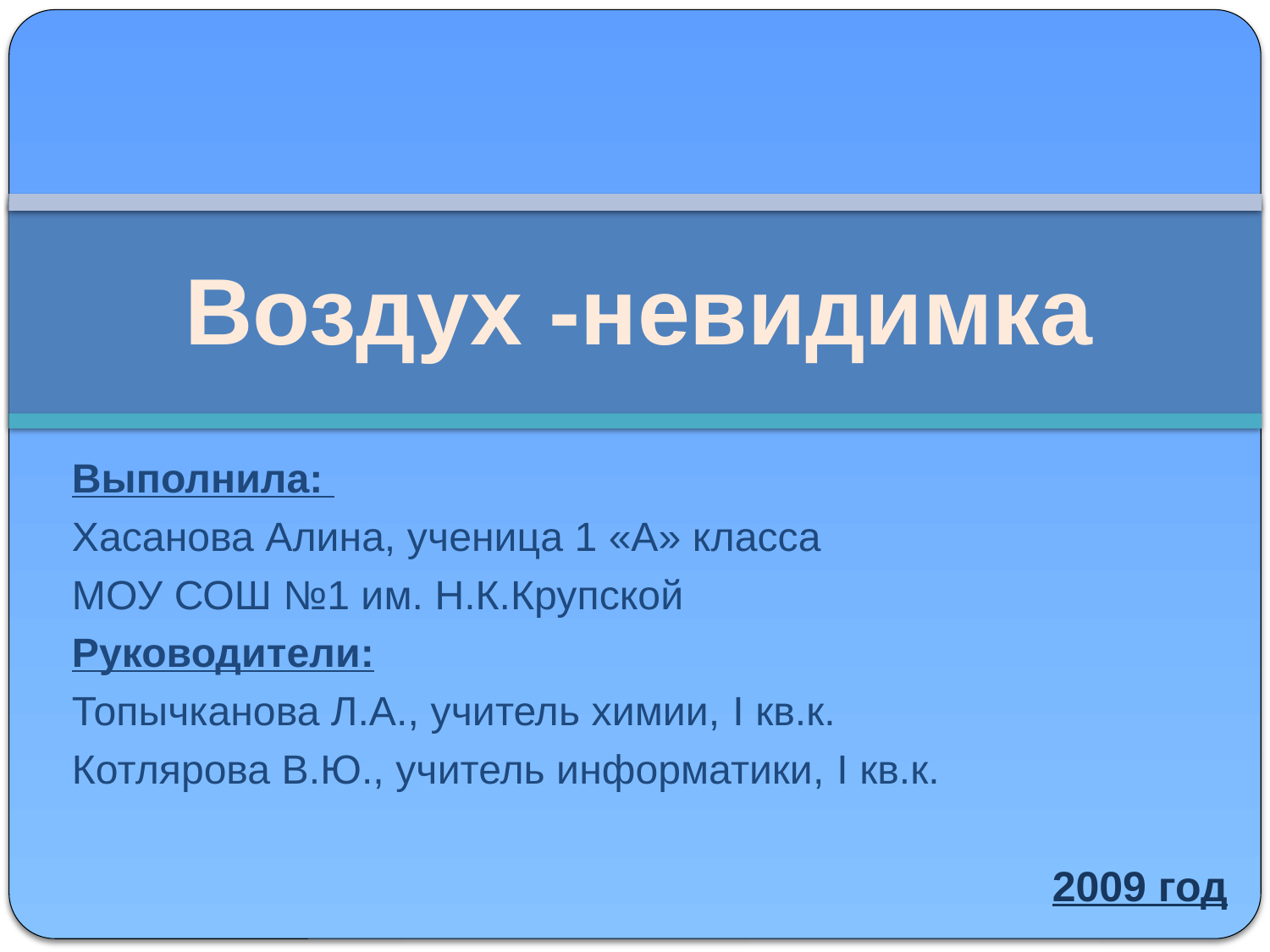

# Воздух -невидимка
Выполнила:
Хасанова Алина, ученица 1 «А» класса
МОУ СОШ №1 им. Н.К.Крупской
Руководители:
Топычканова Л.А., учитель химии, I кв.к.
Котлярова В.Ю., учитель информатики, I кв.к.
2009 год